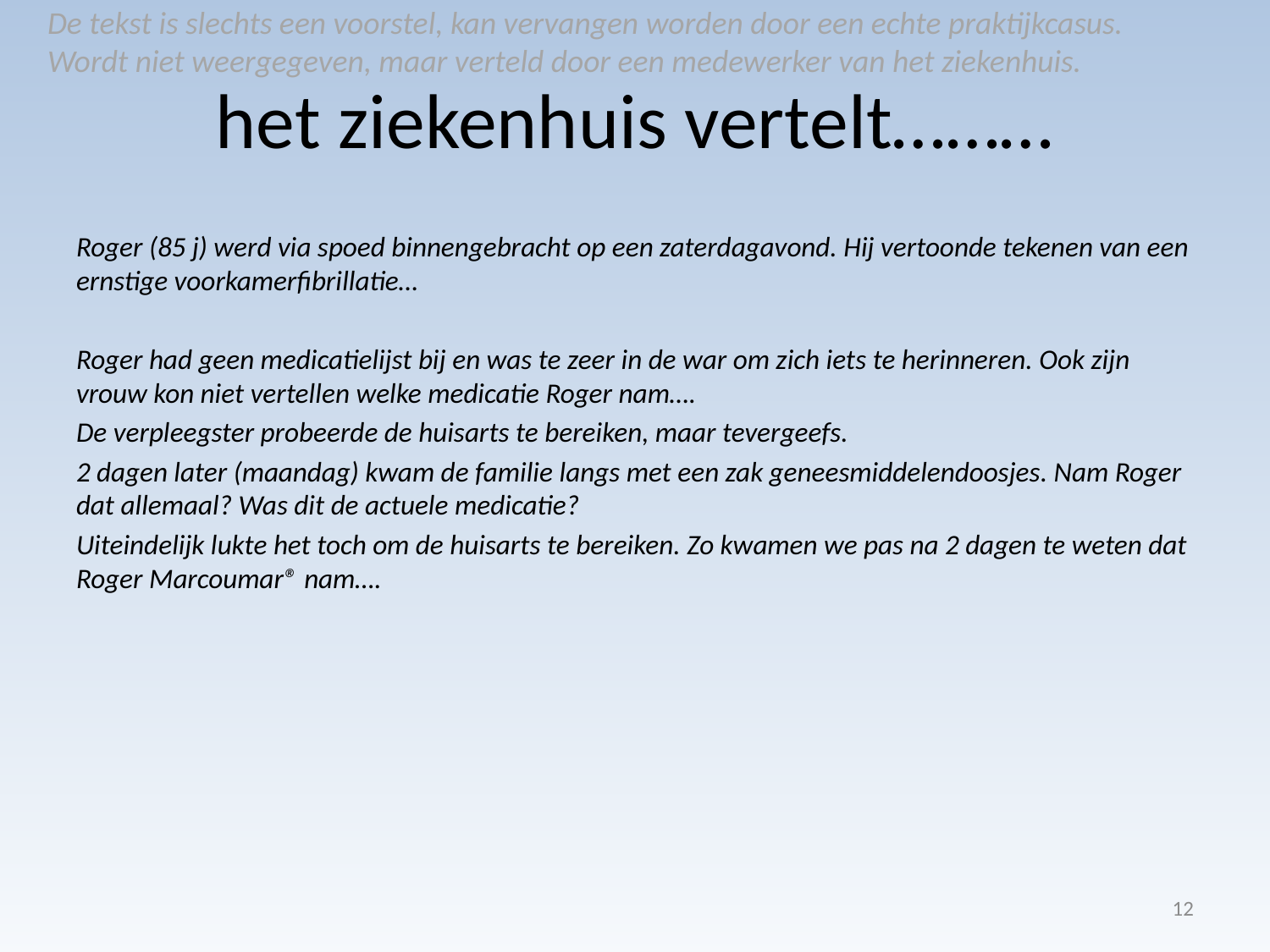

De tekst is slechts een voorstel, kan vervangen worden door een echte praktijkcasus. Wordt niet weergegeven, maar verteld door een medewerker van het ziekenhuis.
# het ziekenhuis vertelt………
Roger (85 j) werd via spoed binnengebracht op een zaterdagavond. Hij vertoonde tekenen van een ernstige voorkamerfibrillatie…

Roger had geen medicatielijst bij en was te zeer in de war om zich iets te herinneren. Ook zijn vrouw kon niet vertellen welke medicatie Roger nam….
De verpleegster probeerde de huisarts te bereiken, maar tevergeefs.
2 dagen later (maandag) kwam de familie langs met een zak geneesmiddelendoosjes. Nam Roger dat allemaal? Was dit de actuele medicatie?
Uiteindelijk lukte het toch om de huisarts te bereiken. Zo kwamen we pas na 2 dagen te weten dat Roger Marcoumar® nam….
12